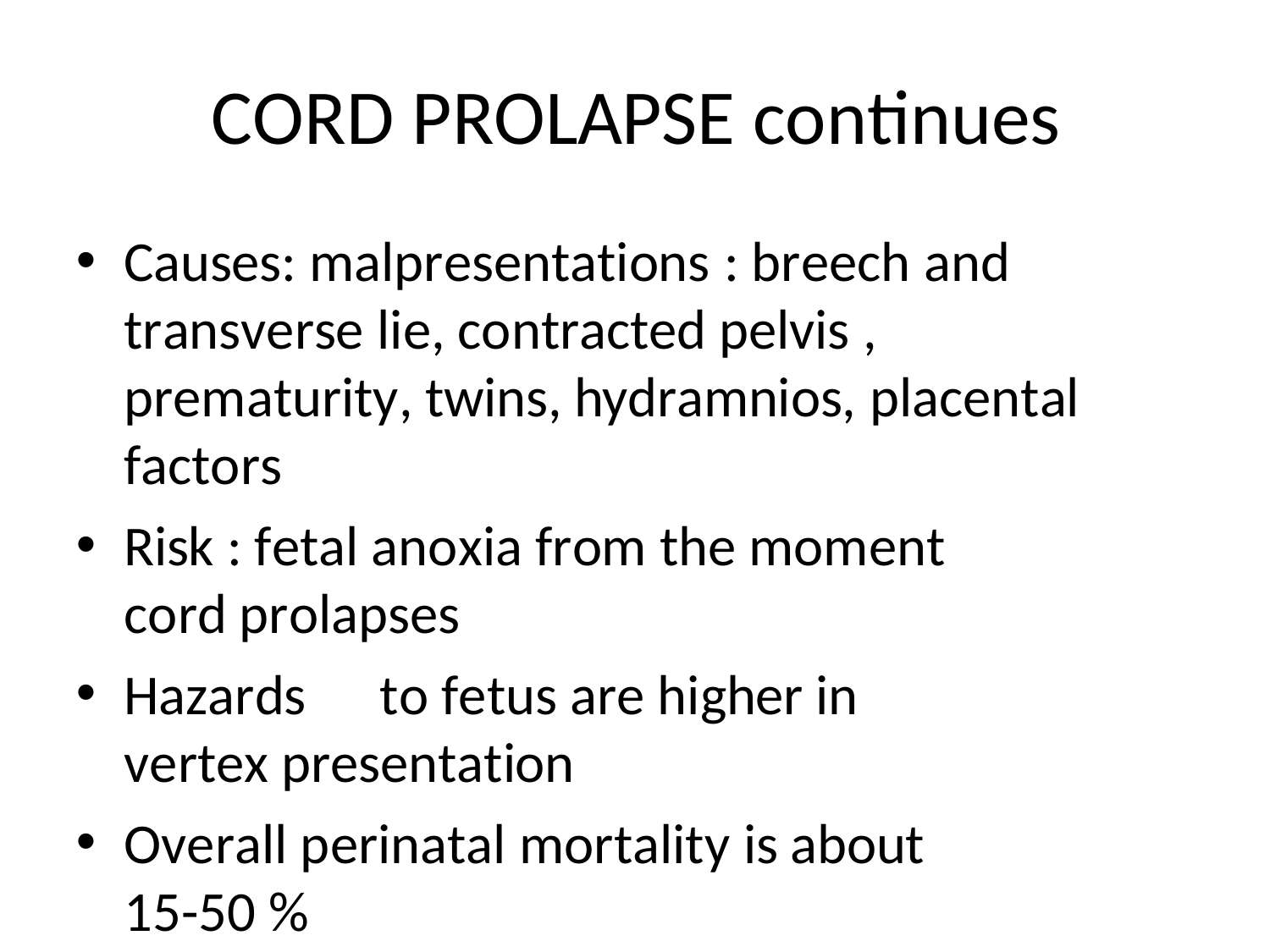

# CORD PROLAPSE continues
Causes: malpresentations : breech and transverse lie, contracted pelvis , prematurity, twins, hydramnios, placental factors

Risk : fetal anoxia from the moment cord prolapses

Hazards	to fetus are higher in vertex presentation

Overall perinatal mortality is about 15-50 %